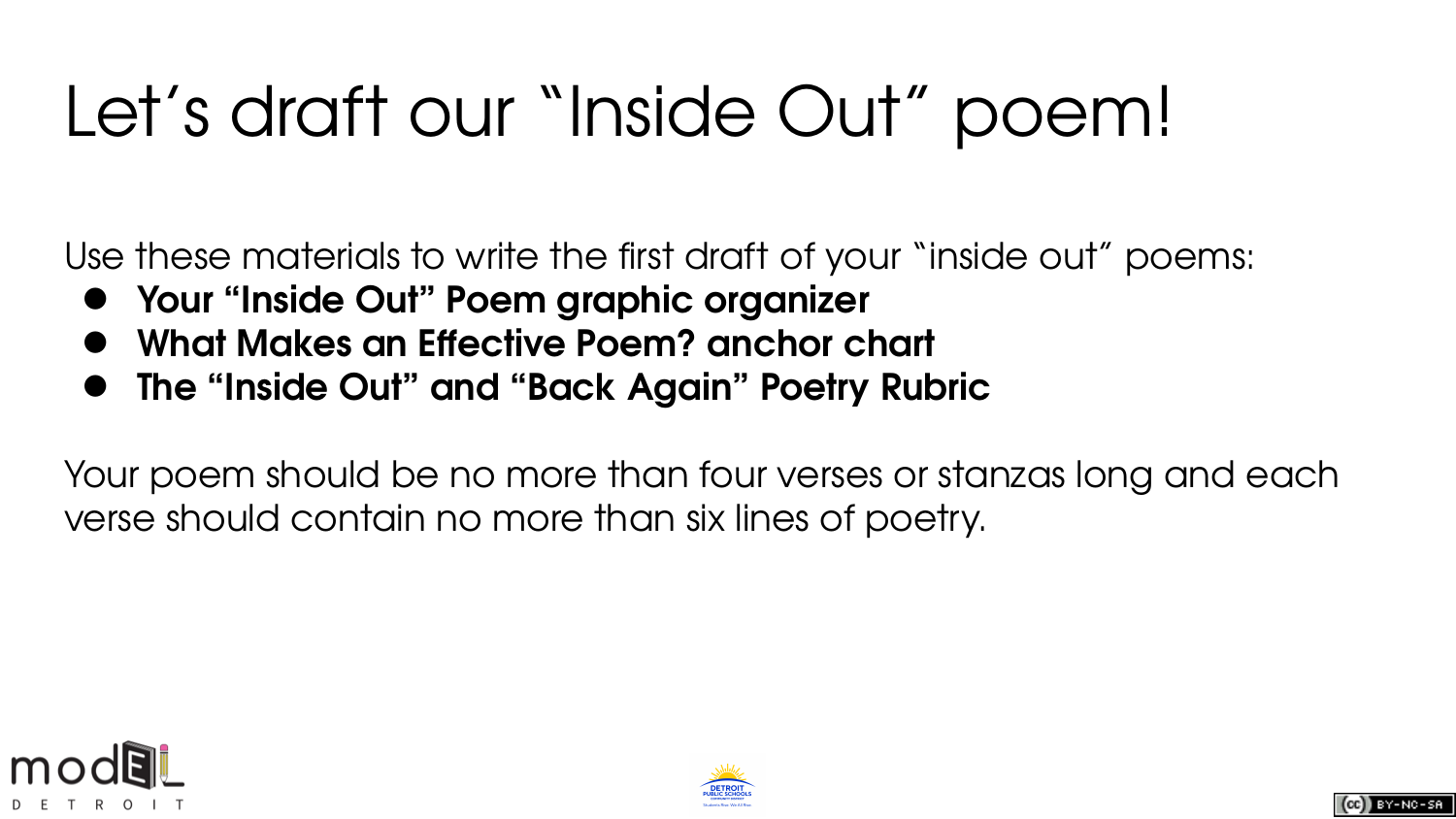

# Let’s draft our “Inside Out” poem!
Use these materials to write the first draft of your “inside out” poems:
Your “Inside Out” Poem graphic organizer
What Makes an Effective Poem? anchor chart
The “Inside Out” and “Back Again” Poetry Rubric

Your poem should be no more than four verses or stanzas long and each verse should contain no more than six lines of poetry.